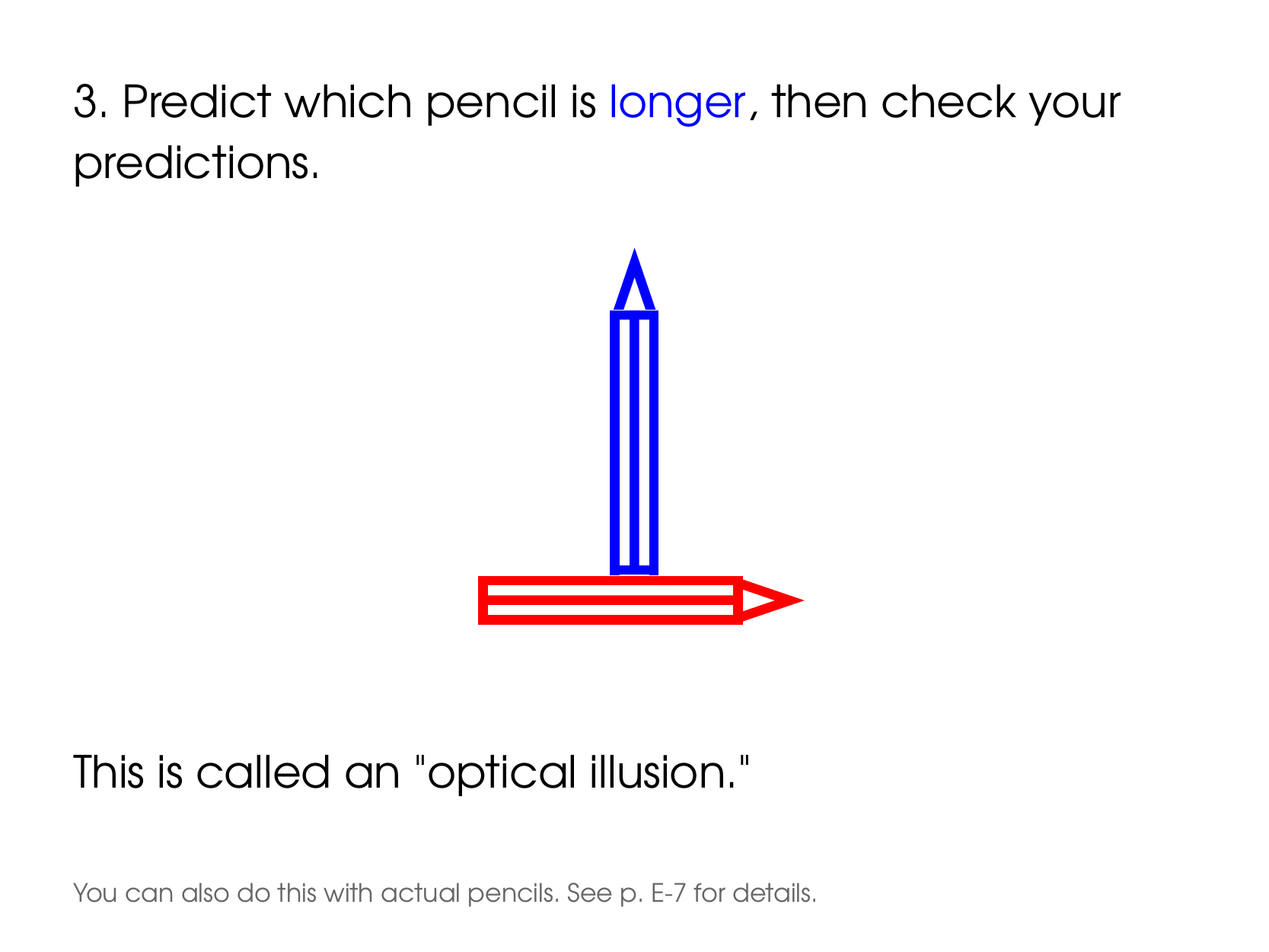

3. Predict which pencil is longer, then check your
predictions.

This is called an "optical illusion."
You can also do this with actual pencils. See p. E-7 for details.